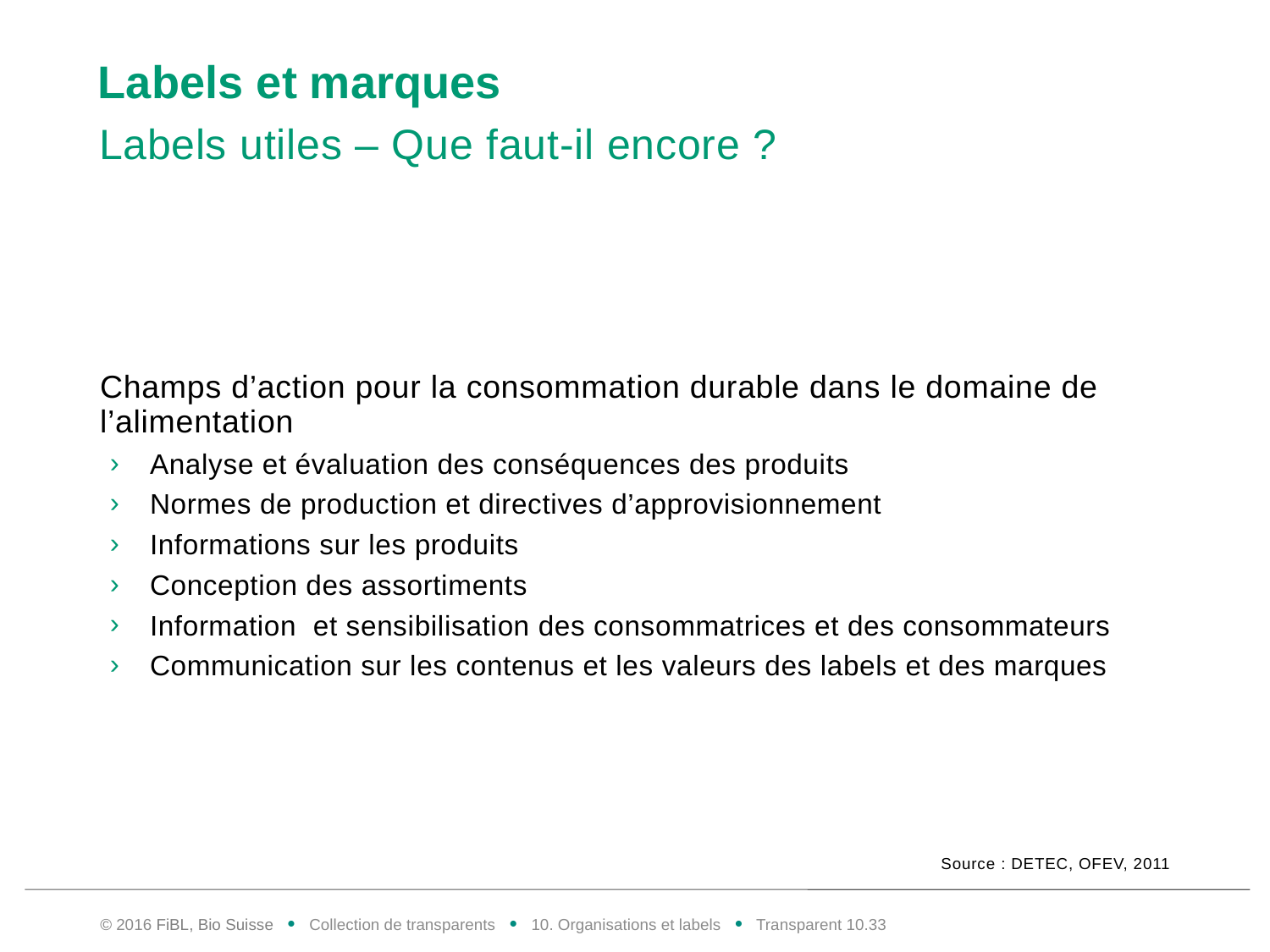

# Labels et marques
Labels utiles – Que faut-il encore ?

Champs d’action pour la consommation durable dans le domaine de l’alimentation
Analyse et évaluation des conséquences des produits
Normes de production et directives d’approvisionnement
Informations sur les produits
Conception des assortiments
Information  et sensibilisation des consommatrices et des consommateurs
Communication sur les contenus et les valeurs des labels et des marques
Source : DETEC, OFEV, 2011
© 2016 FiBL, Bio Suisse   •   Collection de transparents   •   10. Organisations et labels   •   Transparent 10.33